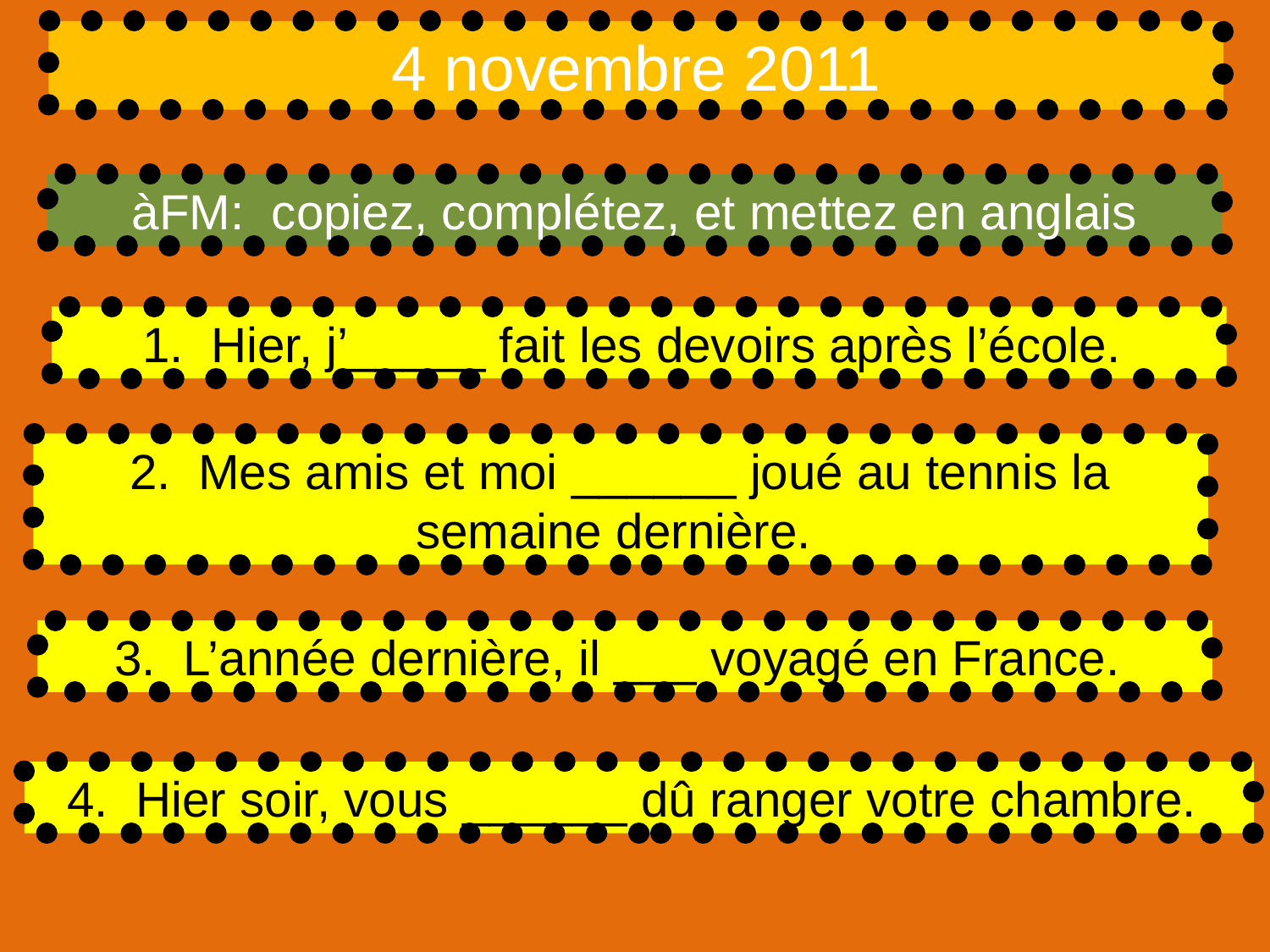

4 novembre 2011
àFM:  copiez, complétez, et mettez en anglais
1.  Hier, j’_____ fait les devoirs après l’école.
2.  Mes amis et moi ______ joué au tennis la semaine dernière.
3.  L’année dernière, il ___ voyagé en France.
4.  Hier soir, vous ______ dû ranger votre chambre.